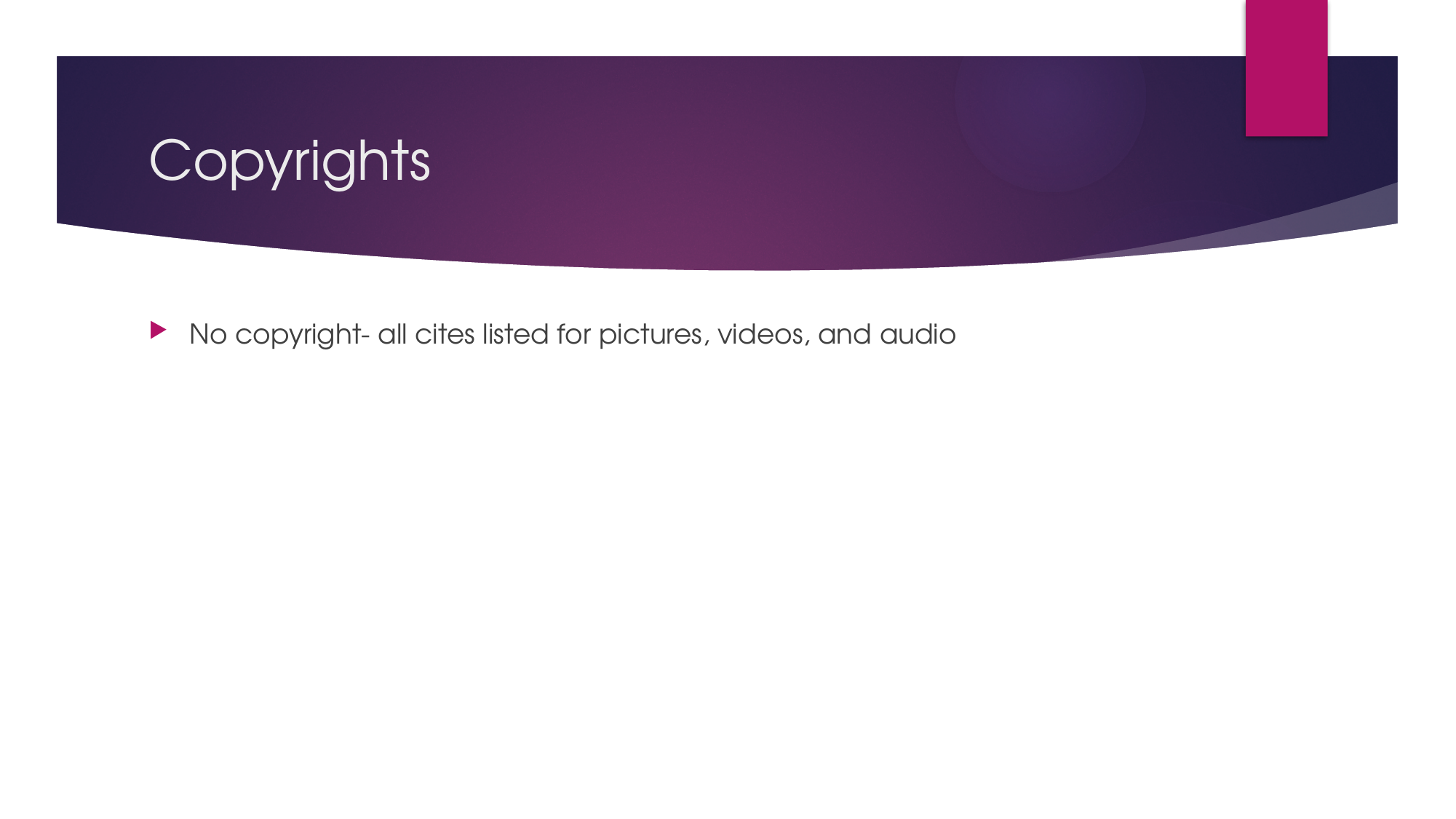

# Copyrights
No copyright- all cites listed for pictures, videos, and audio